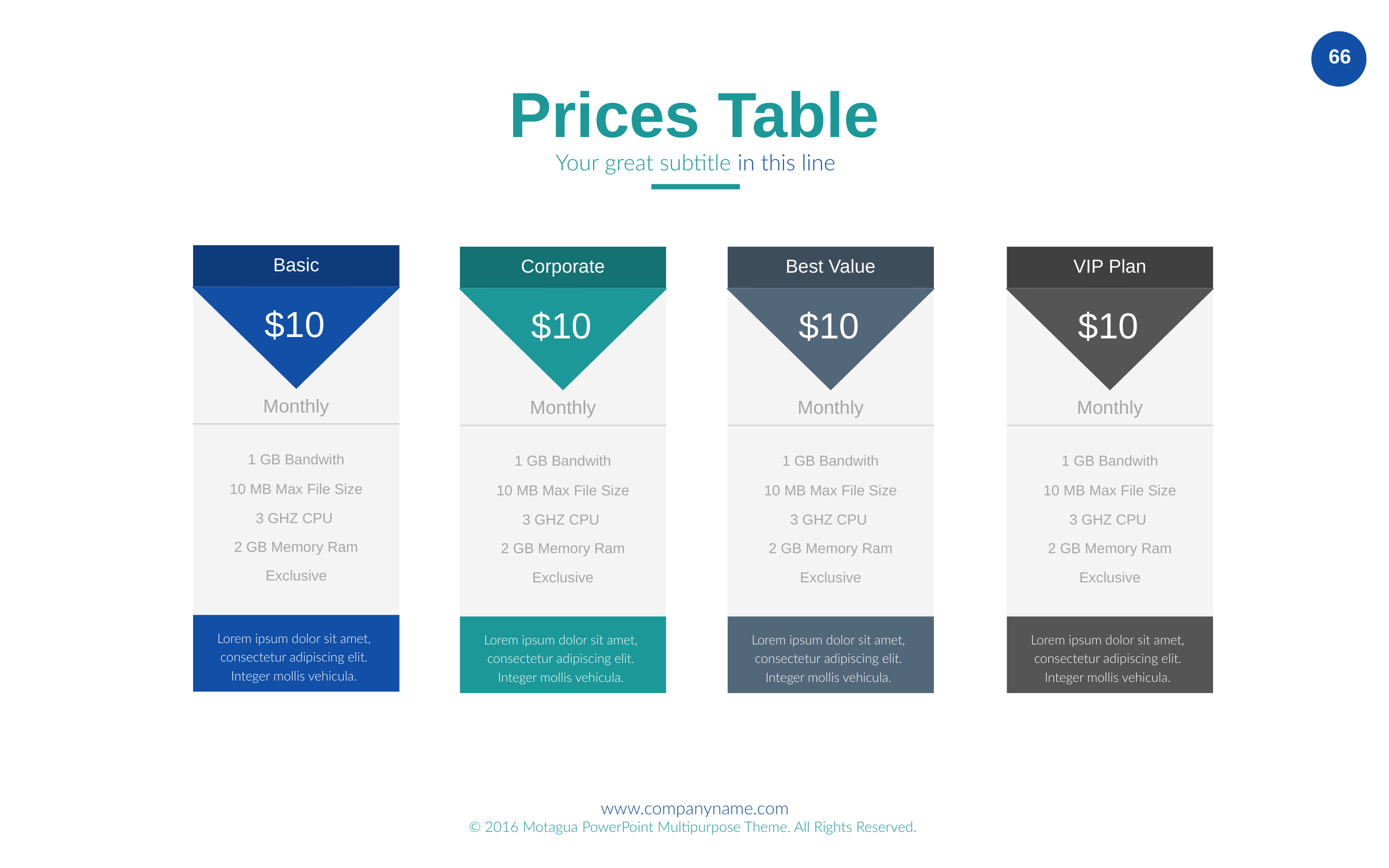

Prices Table
Your great subtitle in this line

Basic

$10
Monthly

1 GB Bandwith
10 MB Max File Size
3 GHZ CPU
2 GB Memory Ram
Exclusive

Lorem ipsum dolor sit amet, consectetur adipiscing elit. Integer mollis vehicula.

Corporate

$10
Monthly

1 GB Bandwith
10 MB Max File Size
3 GHZ CPU
2 GB Memory Ram
Exclusive

Lorem ipsum dolor sit amet, consectetur adipiscing elit. Integer mollis vehicula.

Best Value

$10
Monthly

1 GB Bandwith
10 MB Max File Size
3 GHZ CPU
2 GB Memory Ram
Exclusive

Lorem ipsum dolor sit amet, consectetur adipiscing elit. Integer mollis vehicula.

VIP Plan

$10
Monthly

1 GB Bandwith
10 MB Max File Size
3 GHZ CPU
2 GB Memory Ram
Exclusive

Lorem ipsum dolor sit amet, consectetur adipiscing elit. Integer mollis vehicula.